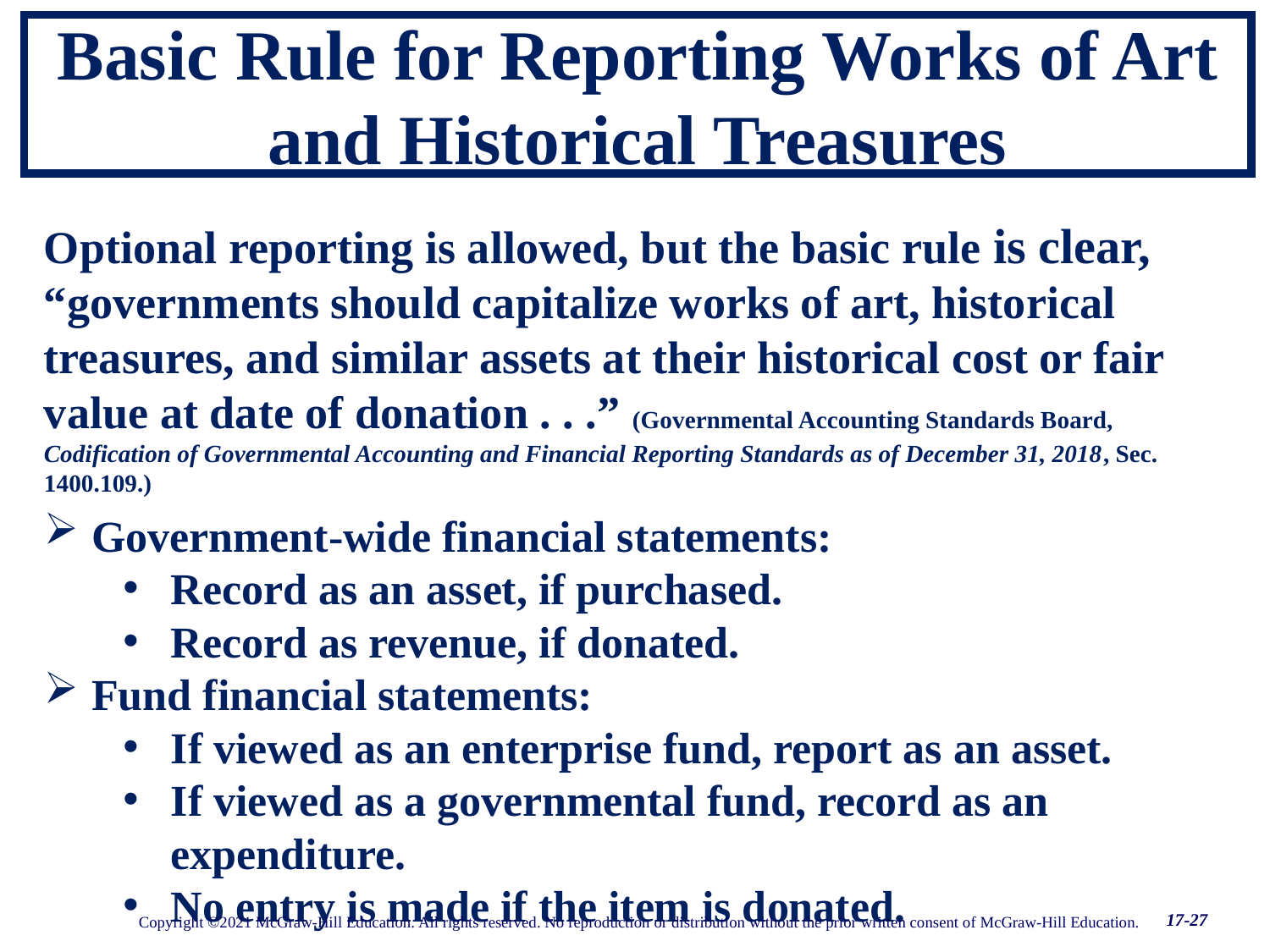

# Basic Rule for Reporting Works of Art and Historical Treasures
Optional reporting is allowed, but the basic rule is clear, “governments should capitalize works of art, historical treasures, and similar assets at their historical cost or fair
value at date of donation . . .” (Governmental Accounting Standards Board, Codification of Governmental Accounting and Financial Reporting Standards as of December 31, 2018, Sec. 1400.109.)
Government-wide financial statements:
Record as an asset, if purchased.
Record as revenue, if donated.
Fund financial statements:
If viewed as an enterprise fund, report as an asset.
If viewed as a governmental fund, record as an expenditure.
No entry is made if the item is donated.
17-27
Copyright ©2021 McGraw-Hill Education. All rights reserved. No reproduction or distribution without the prior written consent of McGraw-Hill Education.